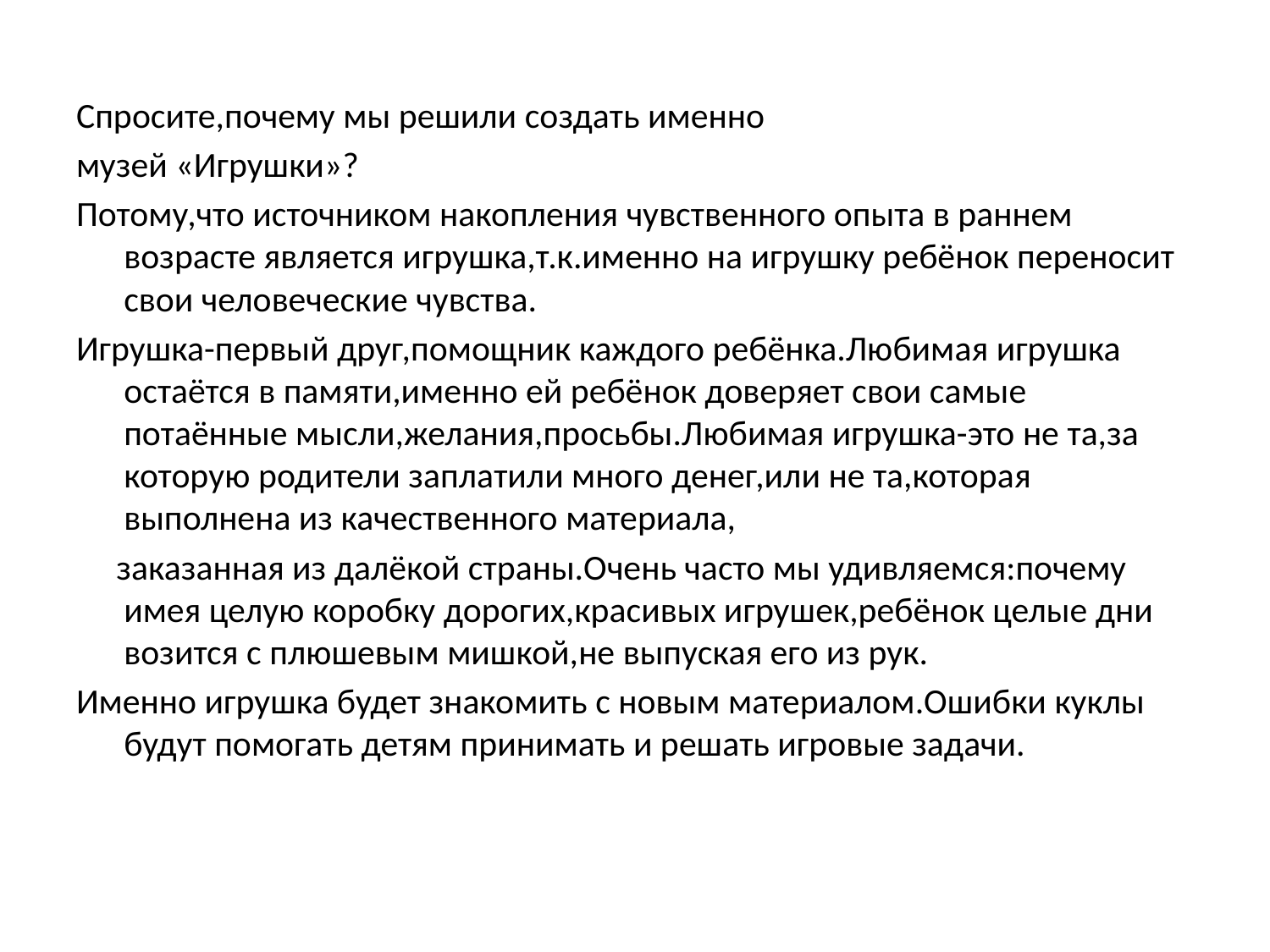

Спросите,почему мы решили создать именно
музей «Игрушки»?
Потому,что источником накопления чувственного опыта в раннем возрасте является игрушка,т.к.именно на игрушку ребёнок переносит свои человеческие чувства.
Игрушка-первый друг,помощник каждого ребёнка.Любимая игрушка остаётся в памяти,именно ей ребёнок доверяет свои самые потаённые мысли,желания,просьбы.Любимая игрушка-это не та,за которую родители заплатили много денег,или не та,которая выполнена из качественного материала,
     заказанная из далёкой страны.Очень часто мы удивляемся:почему имея целую коробку дорогих,красивых игрушек,ребёнок целые дни возится с плюшевым мишкой,не выпуская его из рук.
Именно игрушка будет знакомить с новым материалом.Ошибки куклы будут помогать детям принимать и решать игровые задачи.